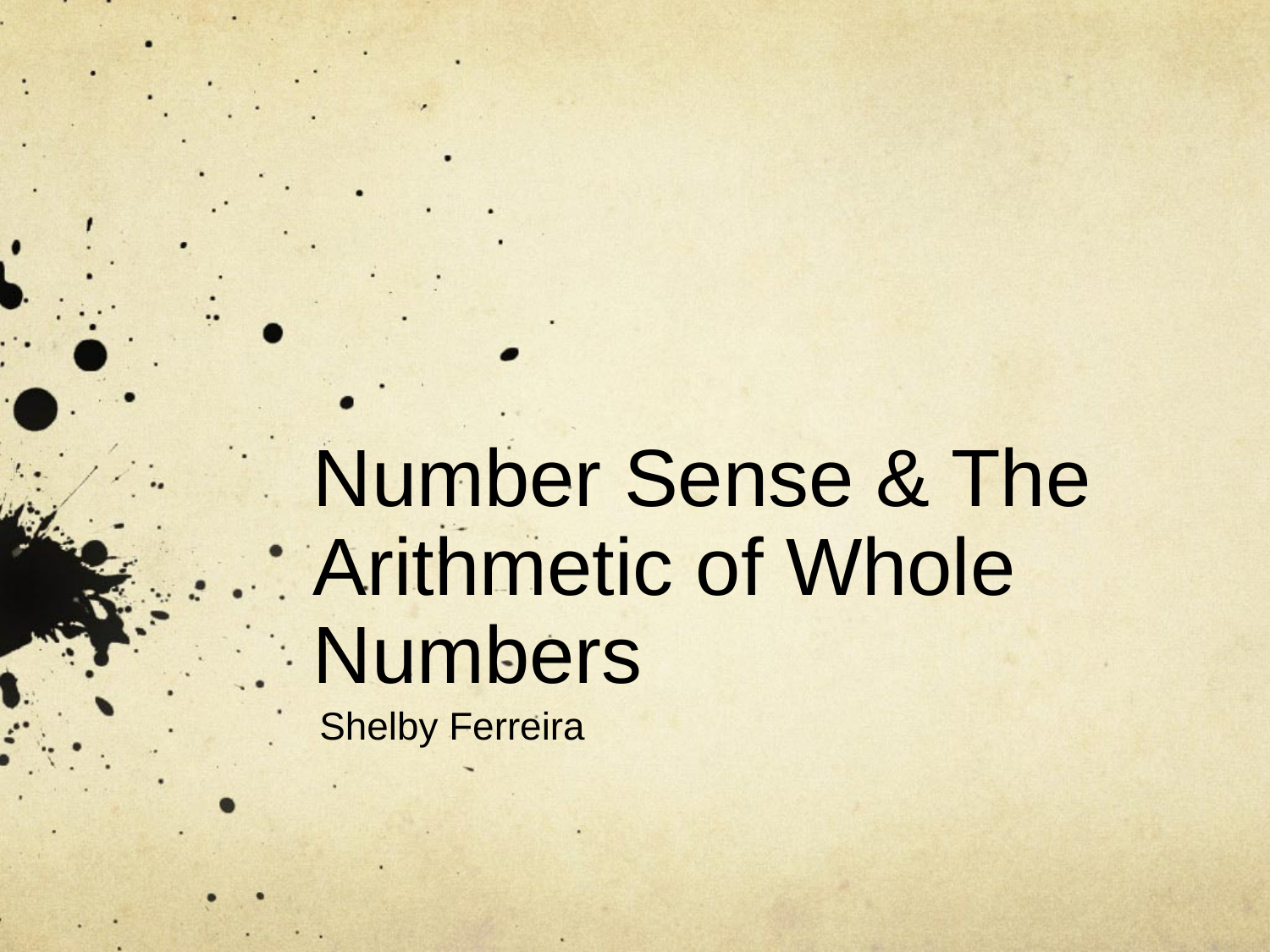

# Number Sense & The Arithmetic of Whole Numbers
Shelby Ferreira